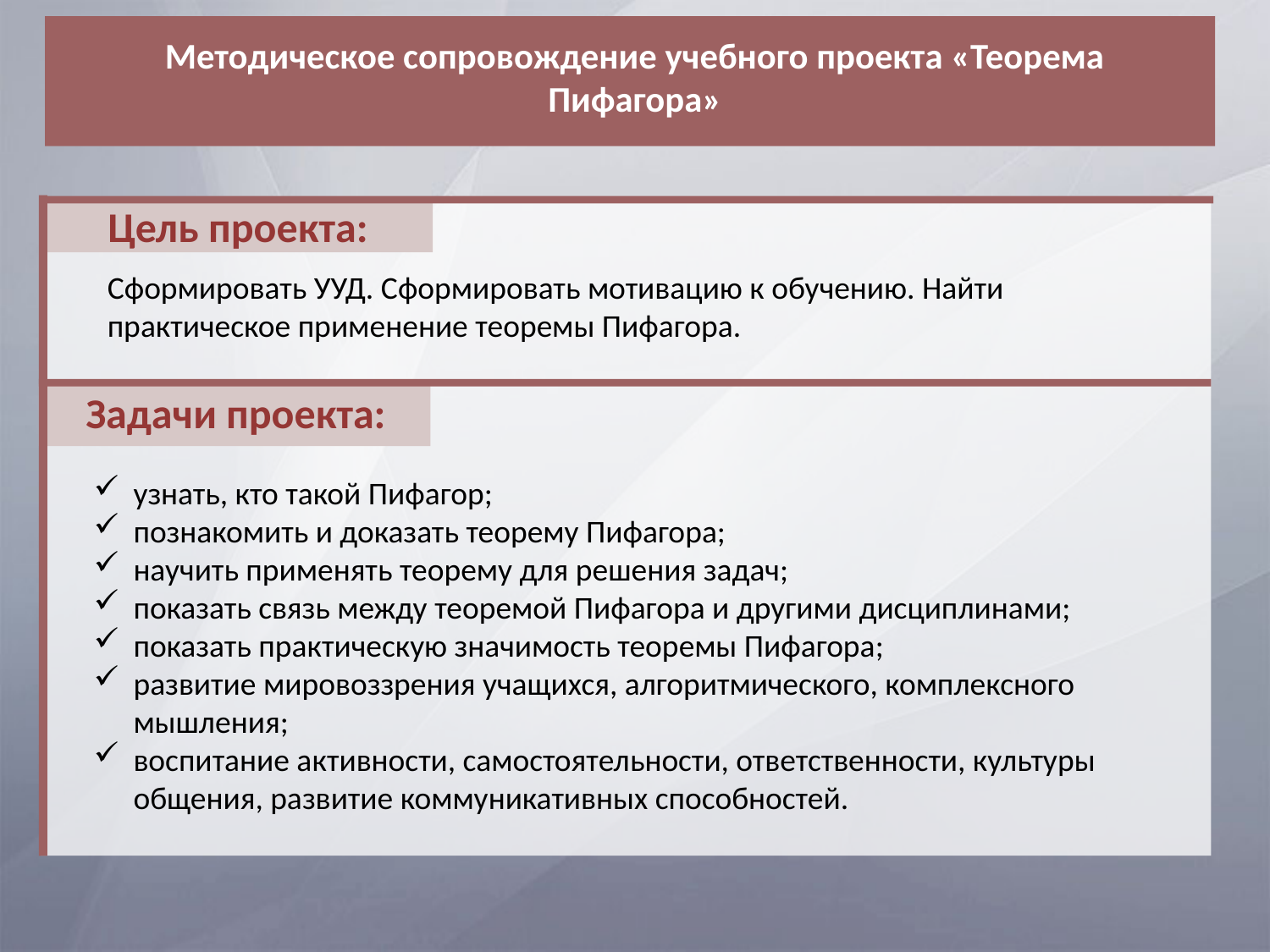

Методическое сопровождение учебного проекта «Теорема Пифагора»

Цель проекта:
Сформировать УУД. Сформировать мотивацию к обучению. Найти практическое применение теоремы Пифагора.

Задачи проекта:
узнать, кто такой Пифагор;
познакомить и доказать теорему Пифагора;
научить применять теорему для решения задач;
показать связь между теоремой Пифагора и другими дисциплинами;
показать практическую значимость теоремы Пифагора;
развитие мировоззрения учащихся, алгоритмического, комплексного мышления;
воспитание активности, самостоятельности, ответственности, культуры общения, развитие коммуникативных способностей.